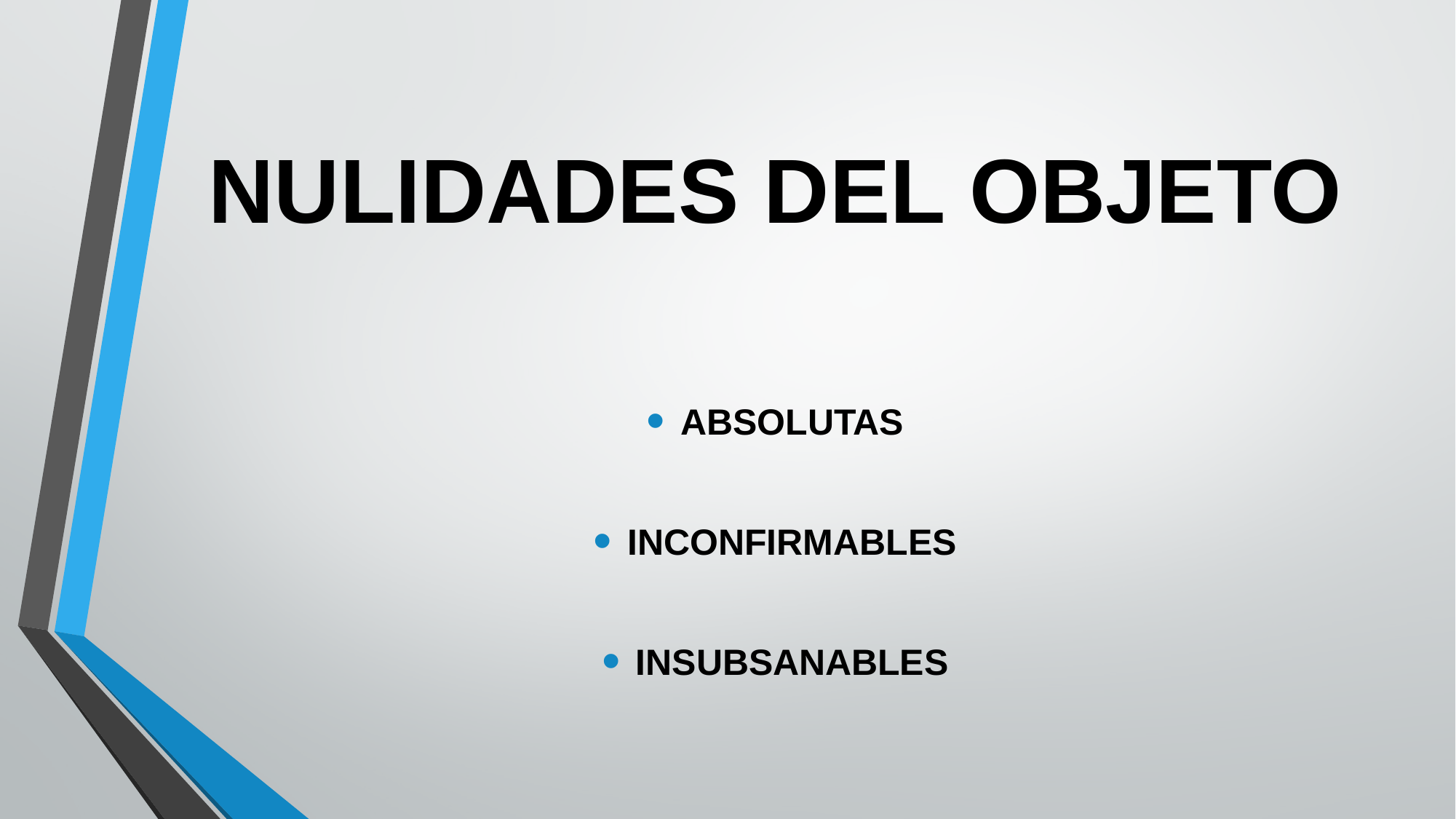

# NULIDADES DEL OBJETO
ABSOLUTAS

INCONFIRMABLES

INSUBSANABLES